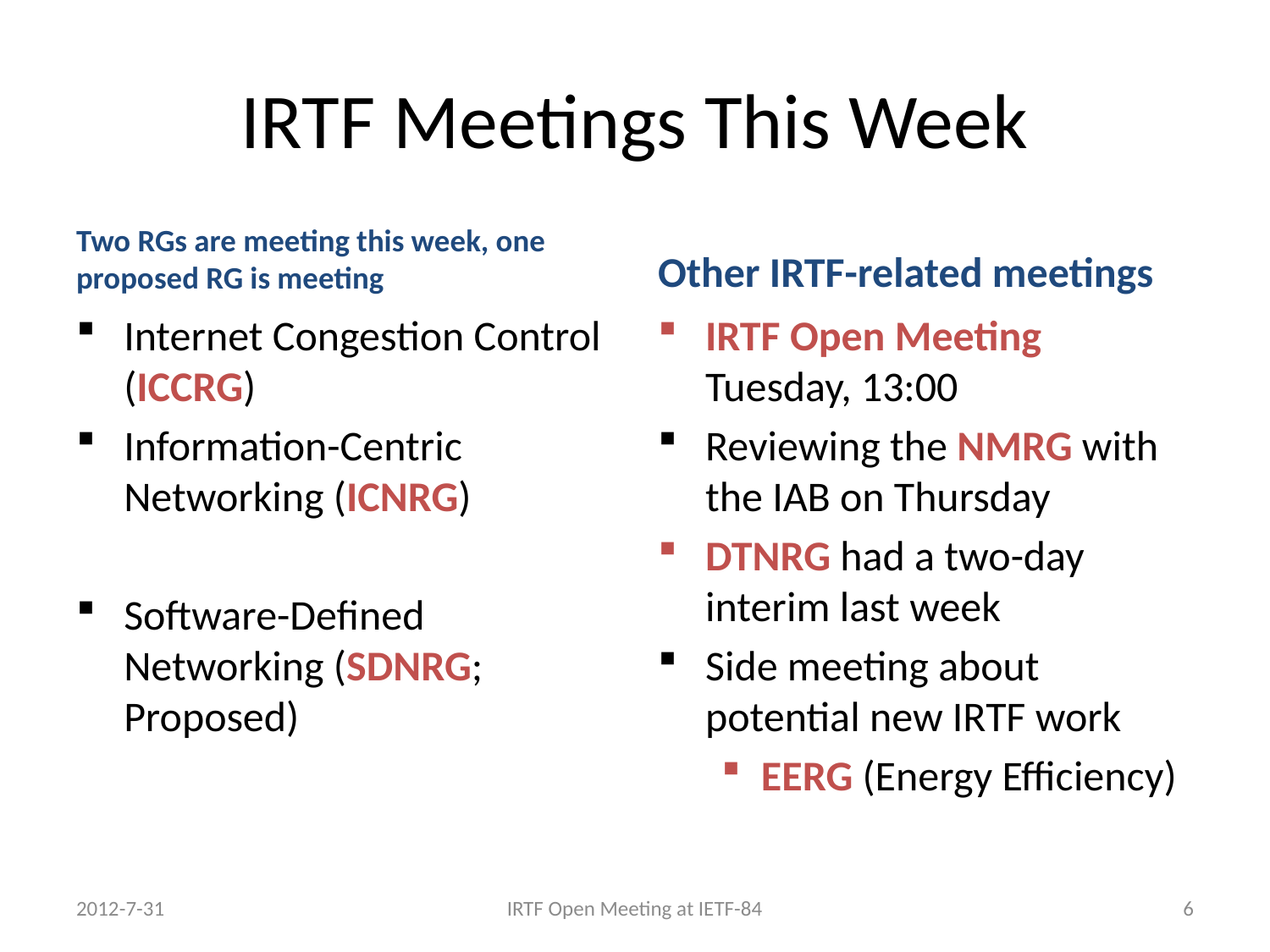

# IRTF Meetings This Week
Two RGs are meeting this week, one proposed RG is meeting
Other IRTF-related meetings
Internet Congestion Control (ICCRG)
Information-Centric Networking (ICNRG)

Software-Defined Networking (SDNRG; Proposed)
IRTF Open Meeting
Tuesday, 13:00
Reviewing the NMRG with the IAB on Thursday
DTNRG had a two-day interim last week
Side meeting about potential new IRTF work
EERG (Energy Efficiency)
2012-7-31
IRTF Open Meeting at IETF-84
6